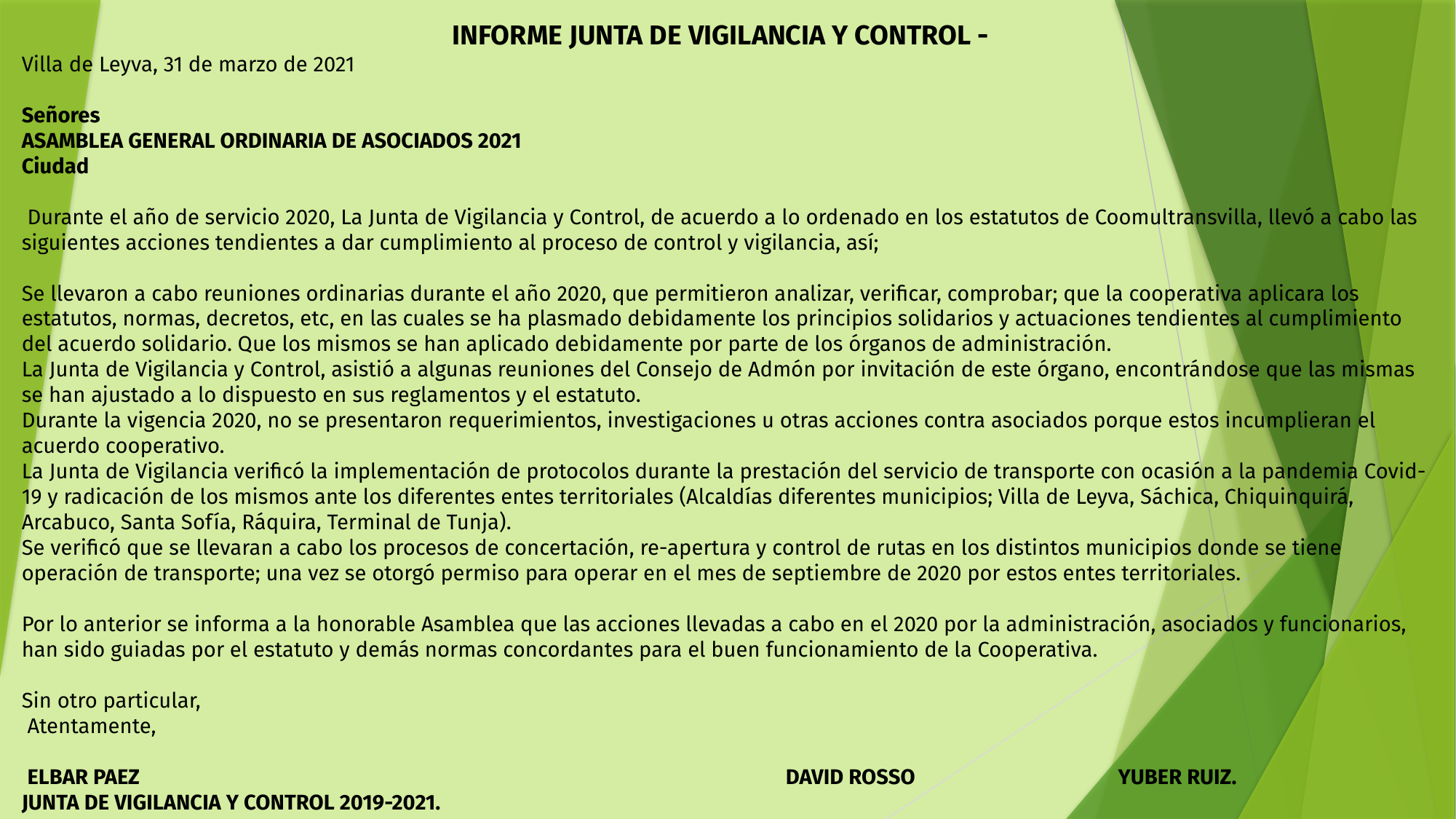

#
INFORME JUNTA DE VIGILANCIA Y CONTROL -
Villa de Leyva, 31 de marzo de 2021

Señores
ASAMBLEA GENERAL ORDINARIA DE ASOCIADOS 2021
Ciudad

 Durante el año de servicio 2020, La Junta de Vigilancia y Control, de acuerdo a lo ordenado en los estatutos de Coomultransvilla, llevó a cabo las siguientes acciones tendientes a dar cumplimiento al proceso de control y vigilancia, así;

Se llevaron a cabo reuniones ordinarias durante el año 2020, que permitieron analizar, verificar, comprobar; que la cooperativa aplicara los estatutos, normas, decretos, etc, en las cuales se ha plasmado debidamente los principios solidarios y actuaciones tendientes al cumplimiento del acuerdo solidario. Que los mismos se han aplicado debidamente por parte de los órganos de administración.
La Junta de Vigilancia y Control, asistió a algunas reuniones del Consejo de Admón por invitación de este órgano, encontrándose que las mismas se han ajustado a lo dispuesto en sus reglamentos y el estatuto.
Durante la vigencia 2020, no se presentaron requerimientos, investigaciones u otras acciones contra asociados porque estos incumplieran el acuerdo cooperativo.
La Junta de Vigilancia verificó la implementación de protocolos durante la prestación del servicio de transporte con ocasión a la pandemia Covid-19 y radicación de los mismos ante los diferentes entes territoriales (Alcaldías diferentes municipios; Villa de Leyva, Sáchica, Chiquinquirá, Arcabuco, Santa Sofía, Ráquira, Terminal de Tunja).
Se verificó que se llevaran a cabo los procesos de concertación, re-apertura y control de rutas en los distintos municipios donde se tiene operación de transporte; una vez se otorgó permiso para operar en el mes de septiembre de 2020 por estos entes territoriales.

Por lo anterior se informa a la honorable Asamblea que las acciones llevadas a cabo en el 2020 por la administración, asociados y funcionarios, han sido guiadas por el estatuto y demás normas concordantes para el buen funcionamiento de la Cooperativa.

Sin otro particular,
 Atentamente,

 ELBAR PAEZ						DAVID ROSSO 	  	 YUBER RUIZ.
JUNTA DE VIGILANCIA Y CONTROL 2019-2021.